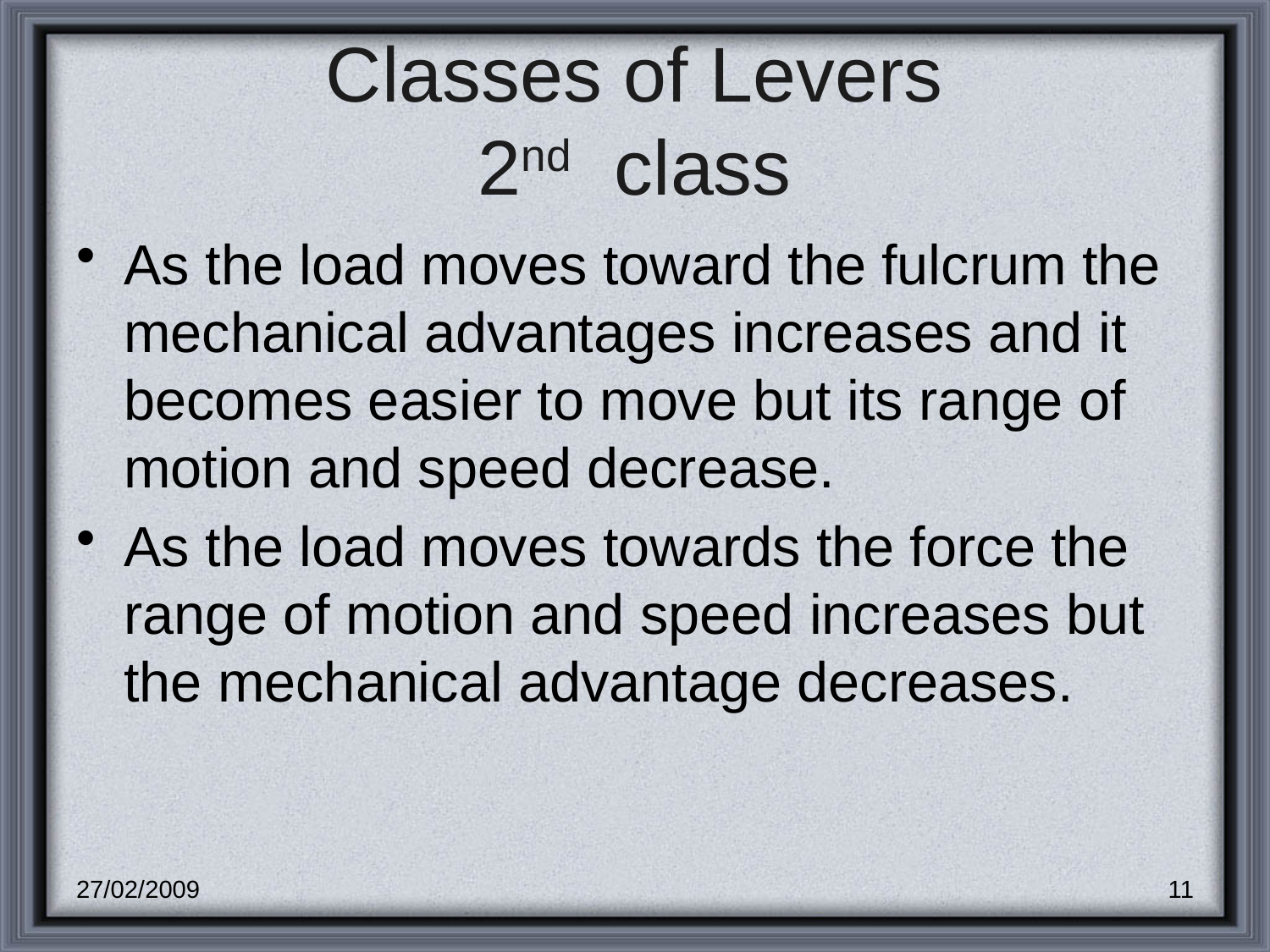

# Classes of Levers 2nd  class
As the load moves toward the fulcrum the mechanical advantages increases and it becomes easier to move but its range of motion and speed decrease.
As the load moves towards the force the range of motion and speed increases but the mechanical advantage decreases.
27/02/2009
11